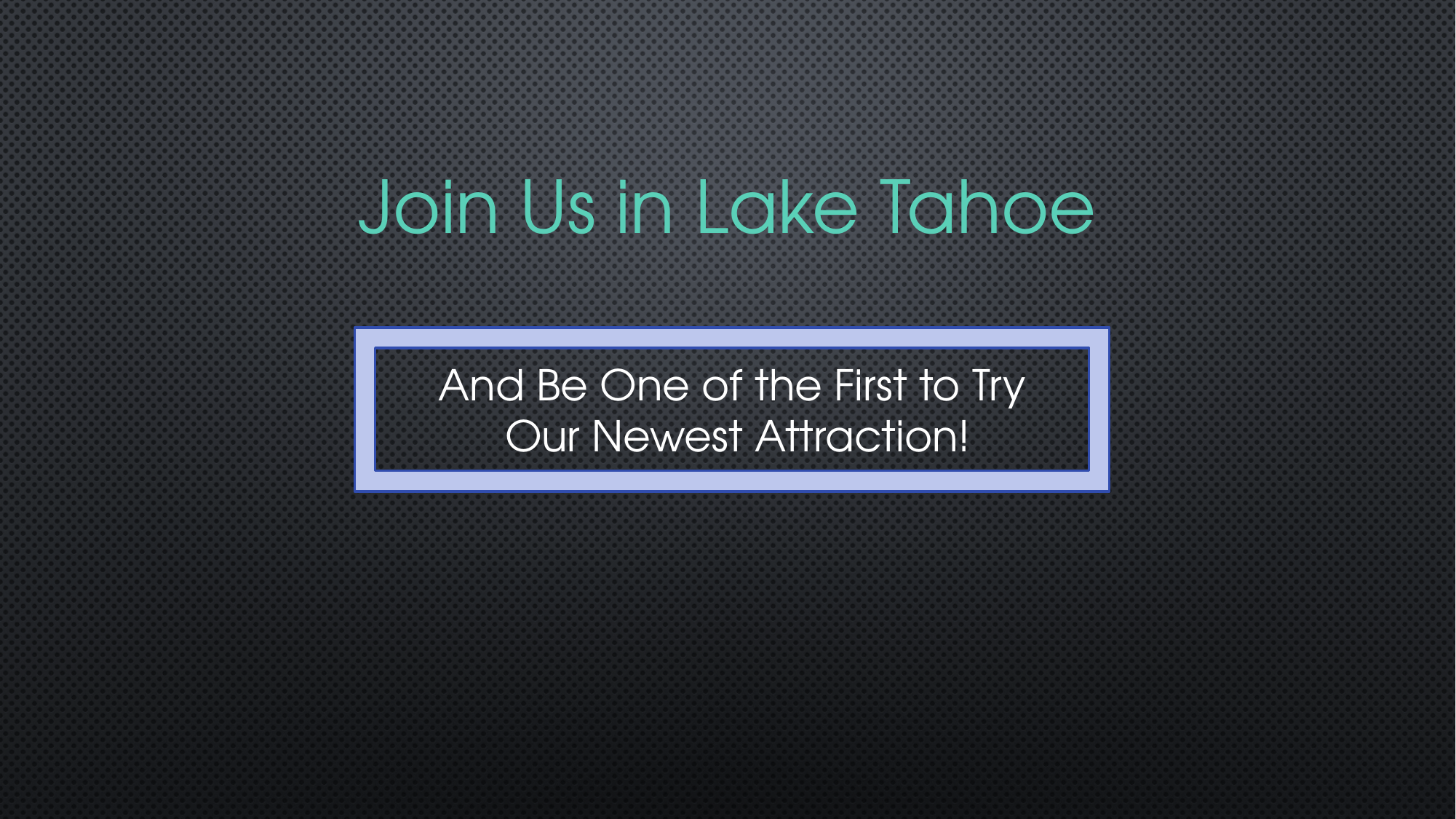

Join Us in Lake Tahoe
And Be One of the First to Try
 Our Newest Attraction!